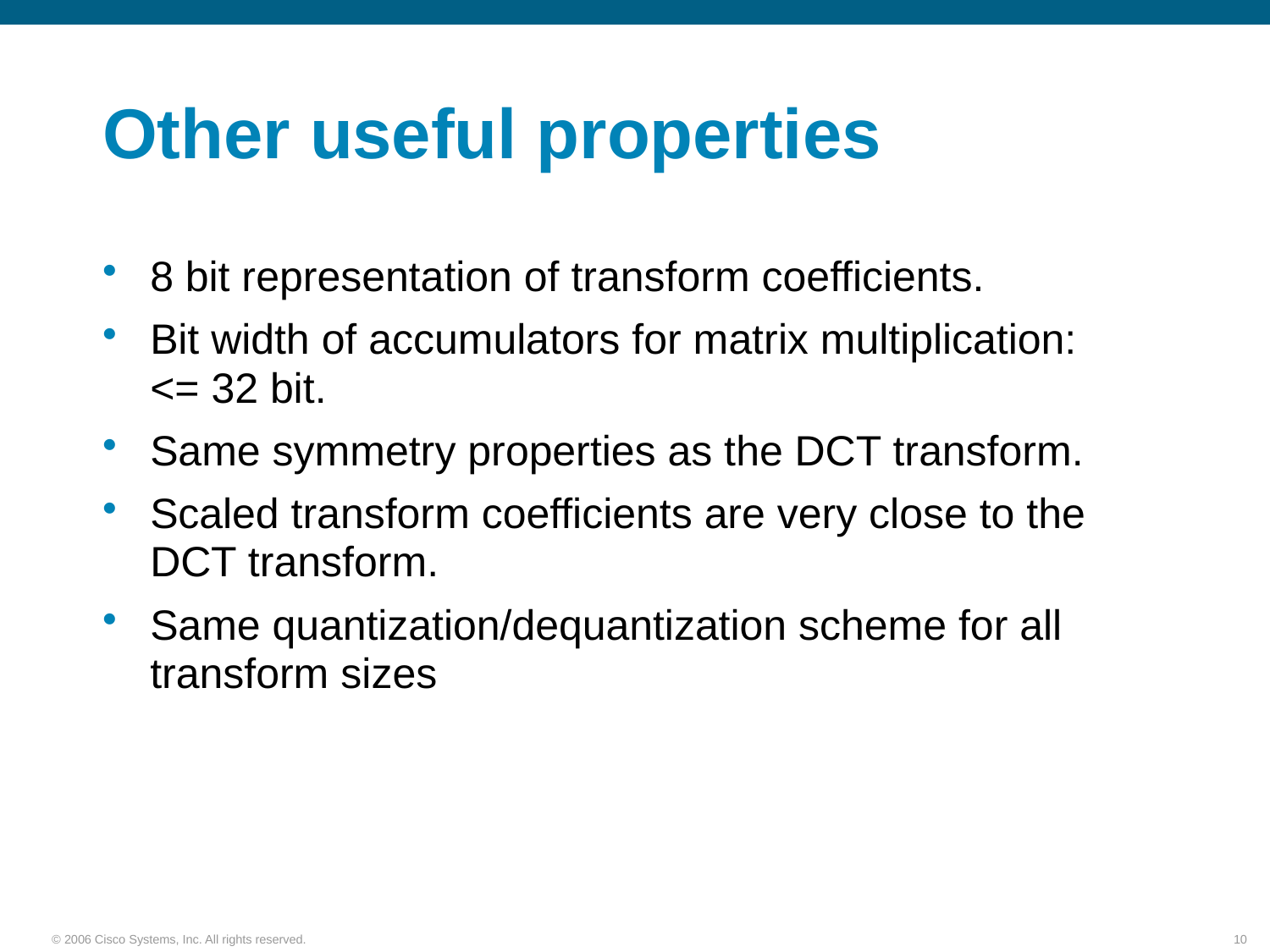

# Other useful properties
8 bit representation of transform coefficients.
Bit width of accumulators for matrix multiplication:
<= 32 bit.
Same symmetry properties as the DCT transform.
Scaled transform coefficients are very close to the DCT transform.
Same quantization/dequantization scheme for all transform sizes